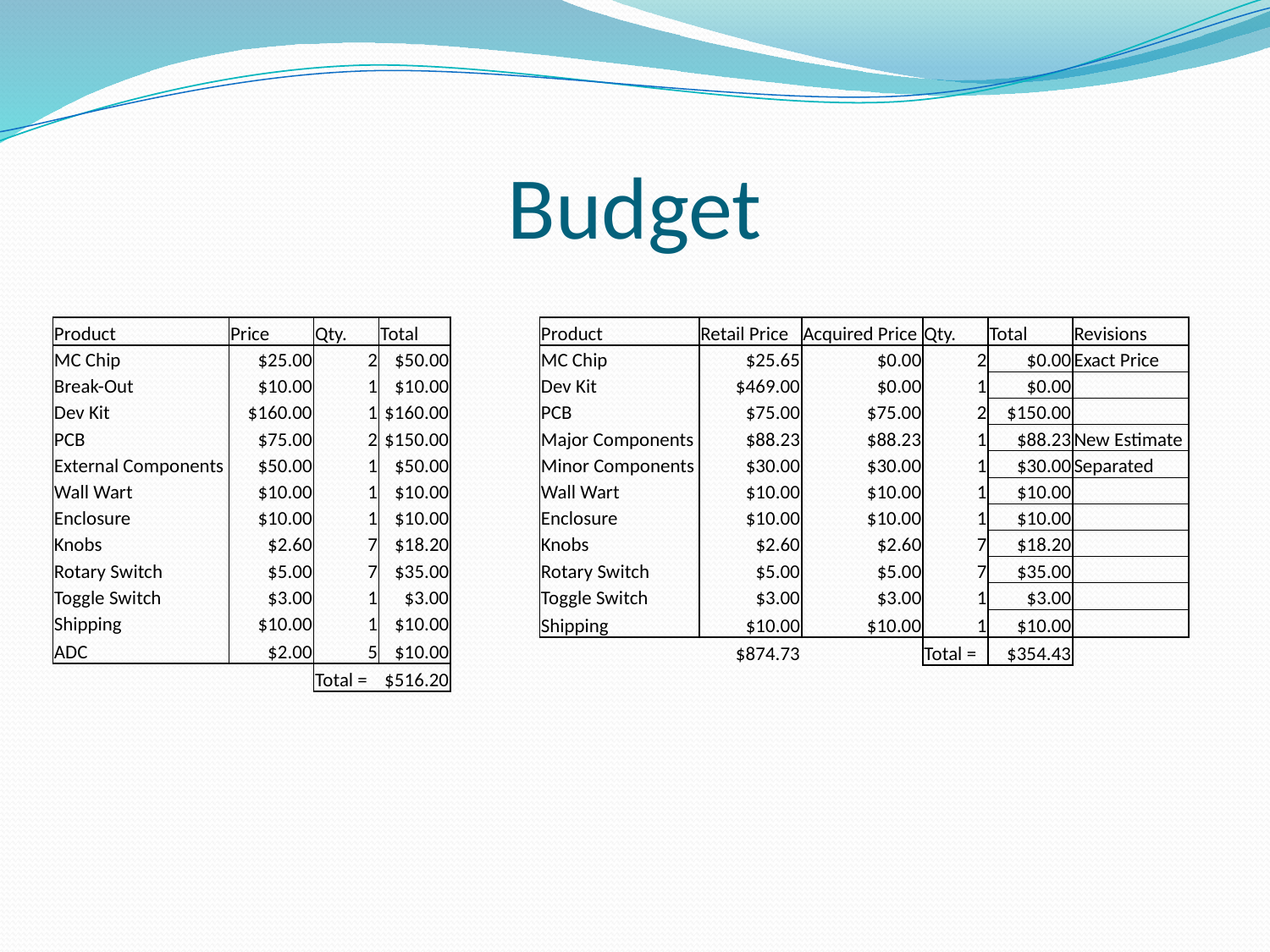

# Budget
| Product | Price | Qty. | Total |
| --- | --- | --- | --- |
| MC Chip | $25.00 | 2 | $50.00 |
| Break-Out | $10.00 | 1 | $10.00 |
| Dev Kit | $160.00 | 1 | $160.00 |
| PCB | $75.00 | 2 | $150.00 |
| External Components | $50.00 | 1 | $50.00 |
| Wall Wart | $10.00 | 1 | $10.00 |
| Enclosure | $10.00 | 1 | $10.00 |
| Knobs | $2.60 | 7 | $18.20 |
| Rotary Switch | $5.00 | 7 | $35.00 |
| Toggle Switch | $3.00 | 1 | $3.00 |
| Shipping | $10.00 | 1 | $10.00 |
| ADC | $2.00 | 5 | $10.00 |
|  |  | Total = | $516.20 |
| Product | Retail Price | Acquired Price | Qty. | Total | Revisions |
| --- | --- | --- | --- | --- | --- |
| MC Chip | $25.65 | $0.00 | 2 | $0.00 | Exact Price |
| Dev Kit | $469.00 | $0.00 | 1 | $0.00 |  |
| PCB | $75.00 | $75.00 | 2 | $150.00 |  |
| Major Components | $88.23 | $88.23 | 1 | $88.23 | New Estimate |
| Minor Components | $30.00 | $30.00 | 1 | $30.00 | Separated |
| Wall Wart | $10.00 | $10.00 | 1 | $10.00 |  |
| Enclosure | $10.00 | $10.00 | 1 | $10.00 |  |
| Knobs | $2.60 | $2.60 | 7 | $18.20 |  |
| Rotary Switch | $5.00 | $5.00 | 7 | $35.00 |  |
| Toggle Switch | $3.00 | $3.00 | 1 | $3.00 |  |
| Shipping | $10.00 | $10.00 | 1 | $10.00 |  |
|  | $874.73 |  | Total = | $354.43 |  |